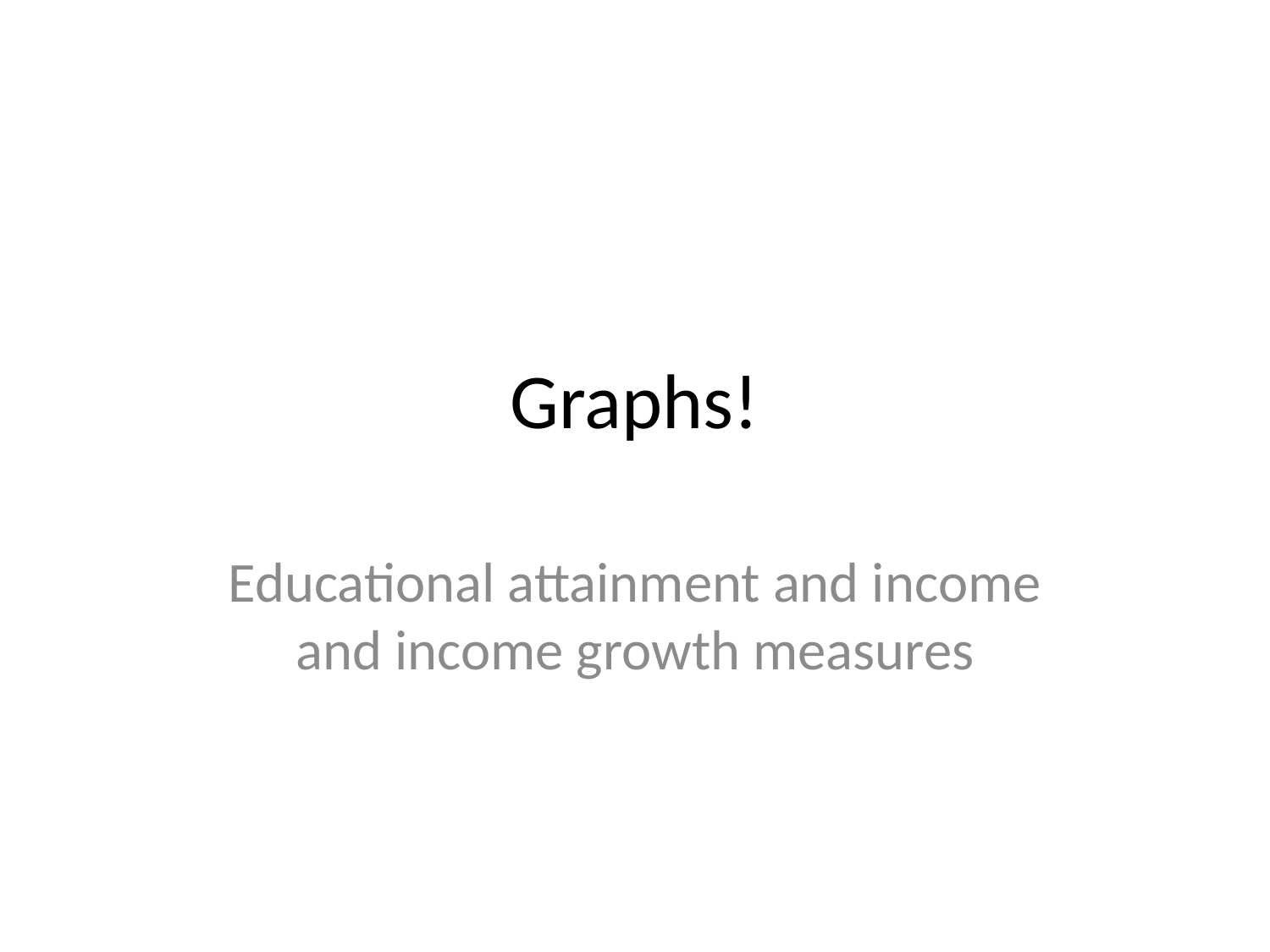

# Graphs!
Educational attainment and income and income growth measures